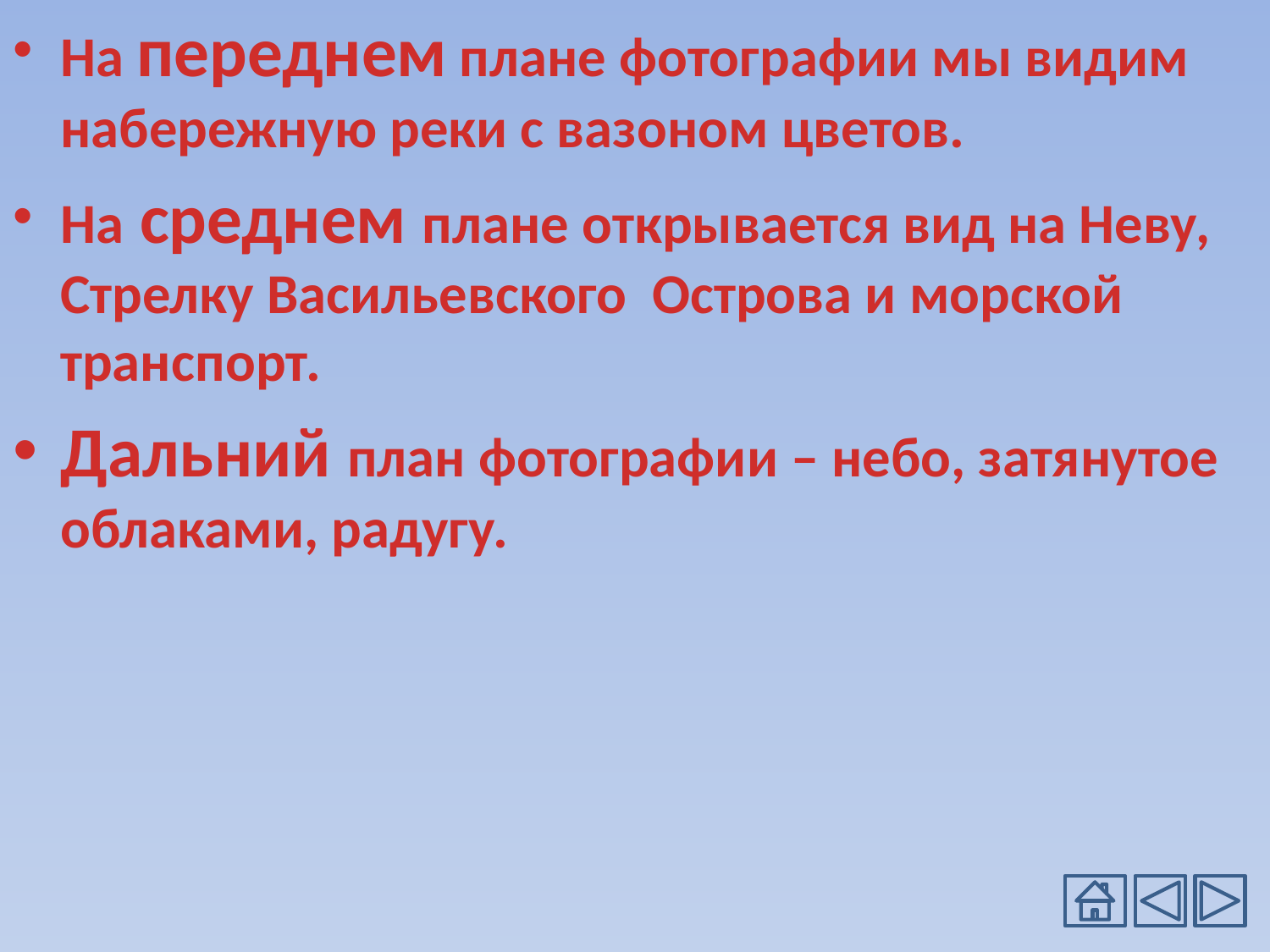

На переднем плане фотографии мы видим набережную реки с вазоном цветов.
На среднем плане открывается вид на Неву, Стрелку Васильевского  Острова и морской транспорт.
Дальний план фотографии – небо, затянутое облаками, радугу.

#